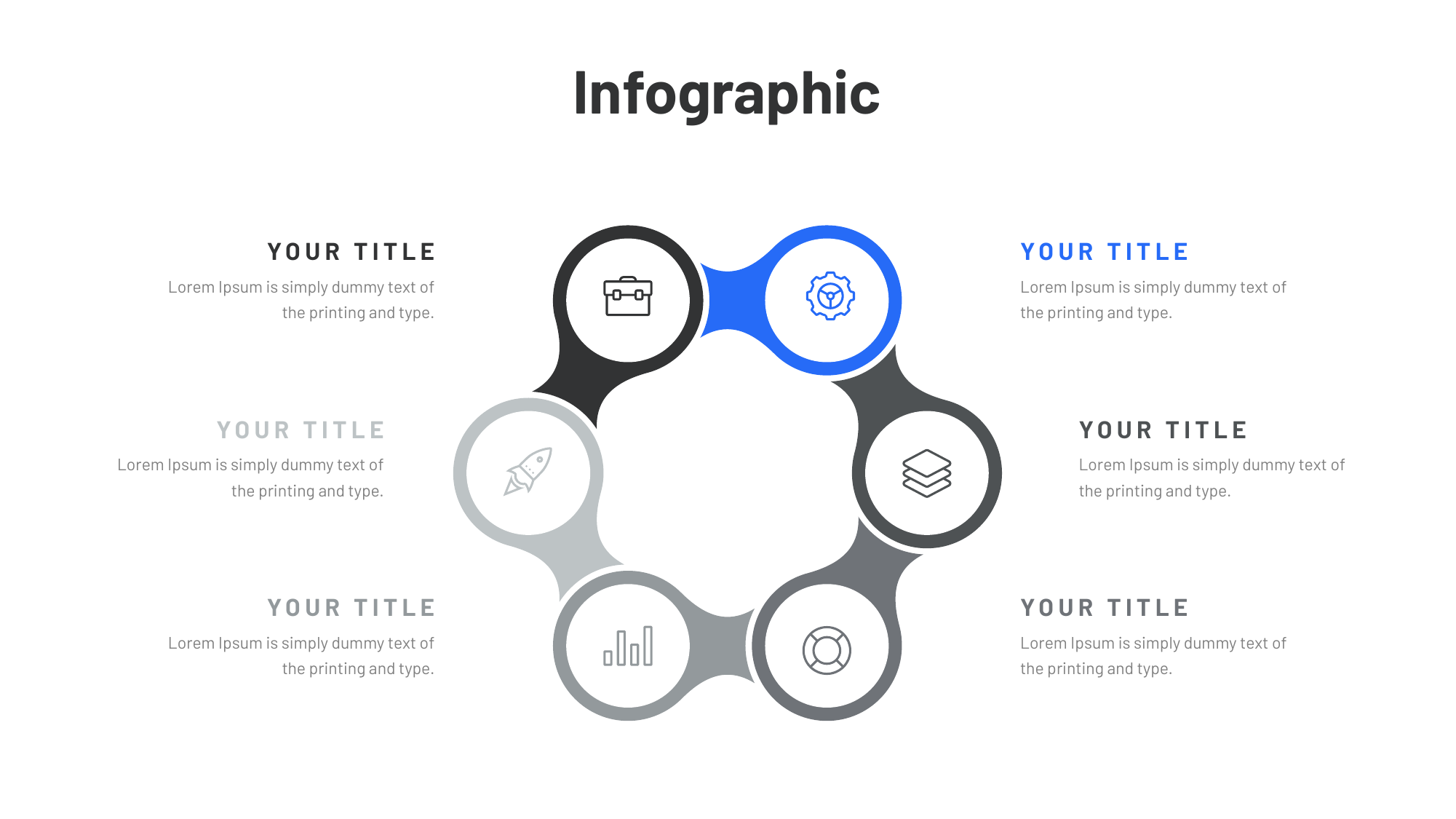

Infographic

YOUR TITLE
YOUR TITLE
Lorem Ipsum is simply dummy text of the printing and type.
Lorem Ipsum is simply dummy text of the printing and type.
YOUR TITLE
YOUR TITLE
Lorem Ipsum is simply dummy text of the printing and type.
Lorem Ipsum is simply dummy text of the printing and type.
YOUR TITLE
YOUR TITLE
Lorem Ipsum is simply dummy text of the printing and type.
Lorem Ipsum is simply dummy text of the printing and type.